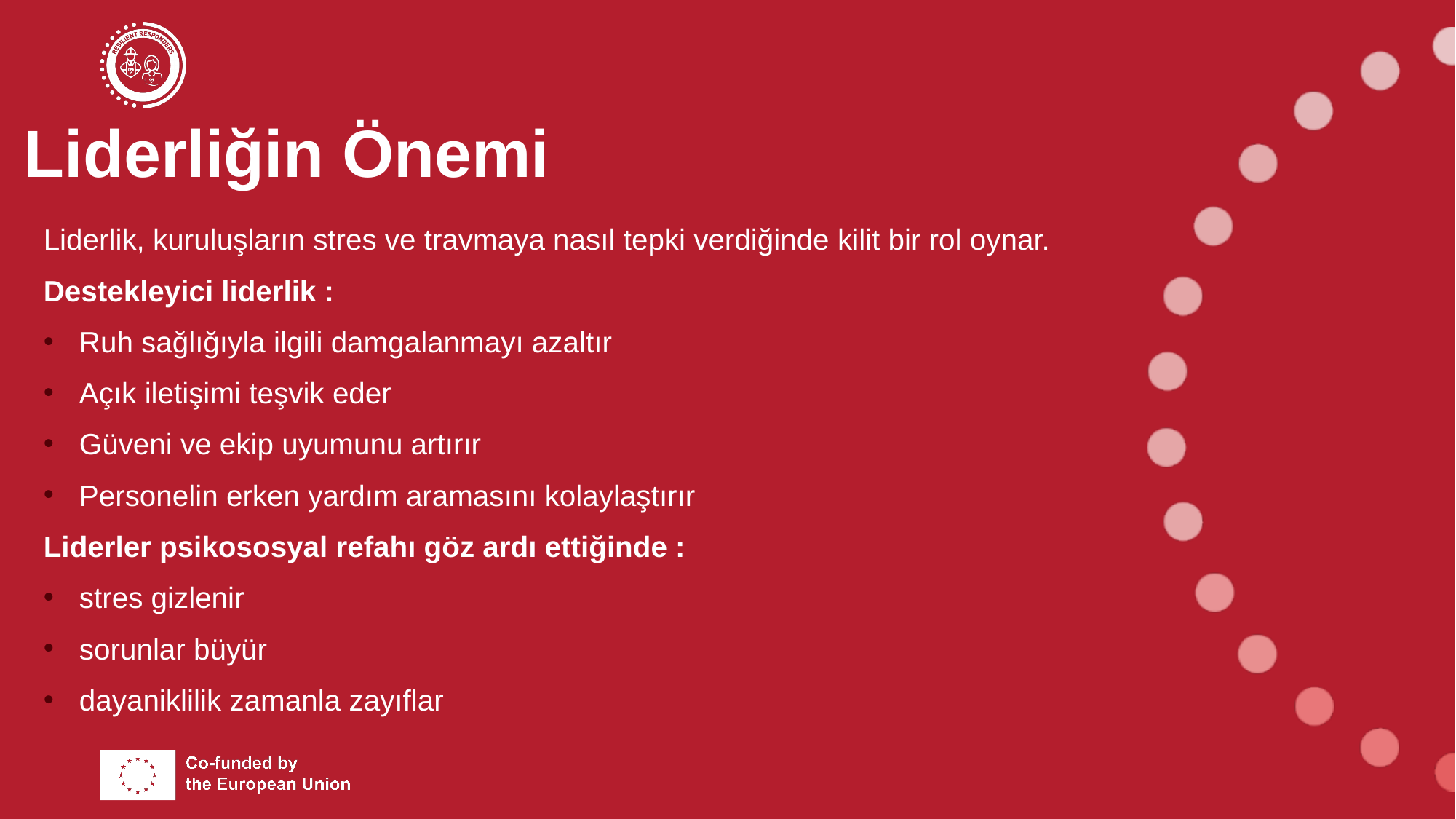

# Liderliğin Önemi
Liderlik, kuruluşların stres ve travmaya nasıl tepki verdiğinde kilit bir rol oynar.
Destekleyici liderlik :
Ruh sağlığıyla ilgili damgalanmayı azaltır
Açık iletişimi teşvik eder
Güveni ve ekip uyumunu artırır
Personelin erken yardım aramasını kolaylaştırır
Liderler psikososyal refahı göz ardı ettiğinde :
stres gizlenir
sorunlar büyür
dayaniklilik zamanla zayıflar